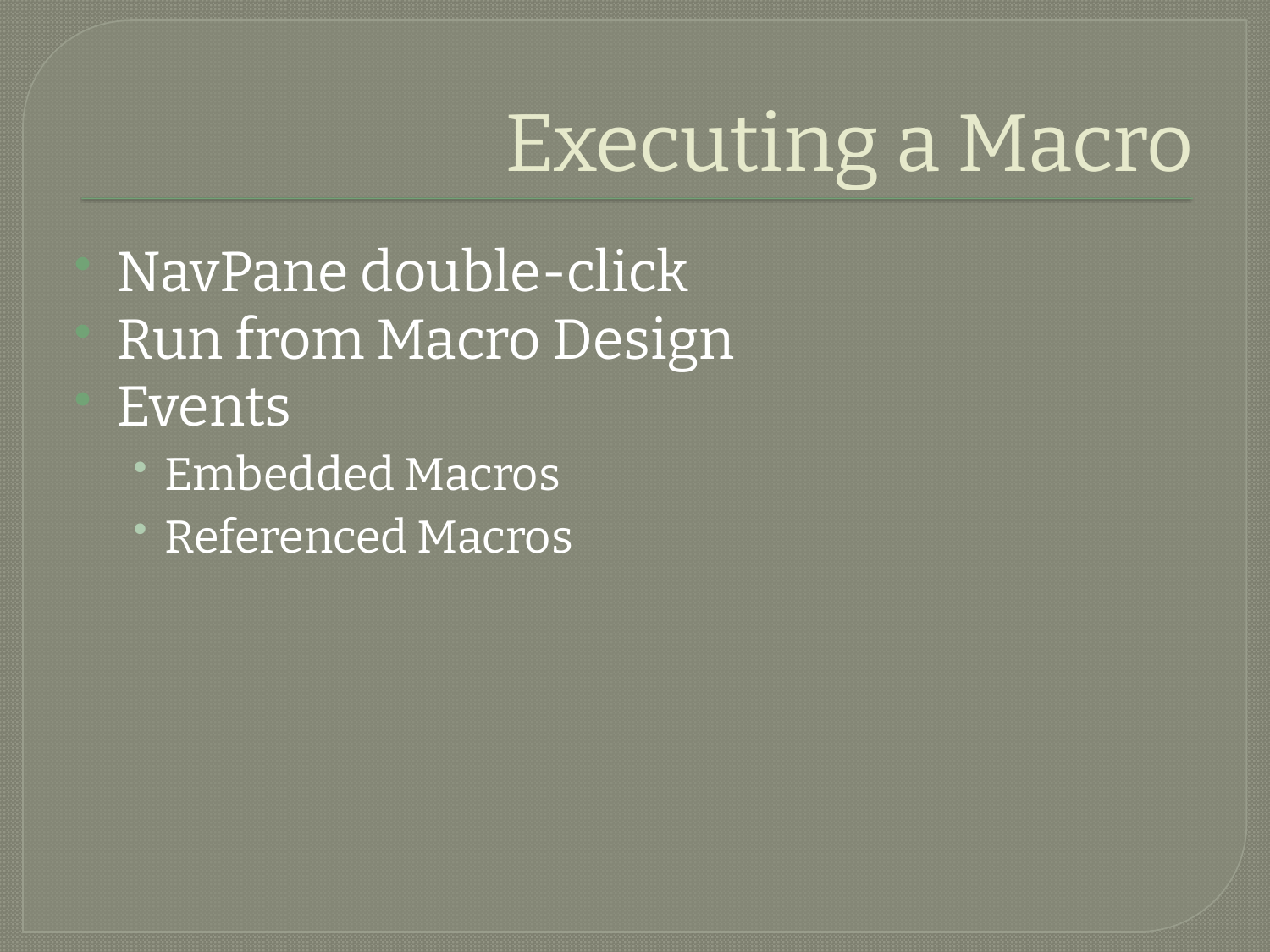

# Executing a Macro
NavPane double-click
Run from Macro Design
Events
Embedded Macros
Referenced Macros